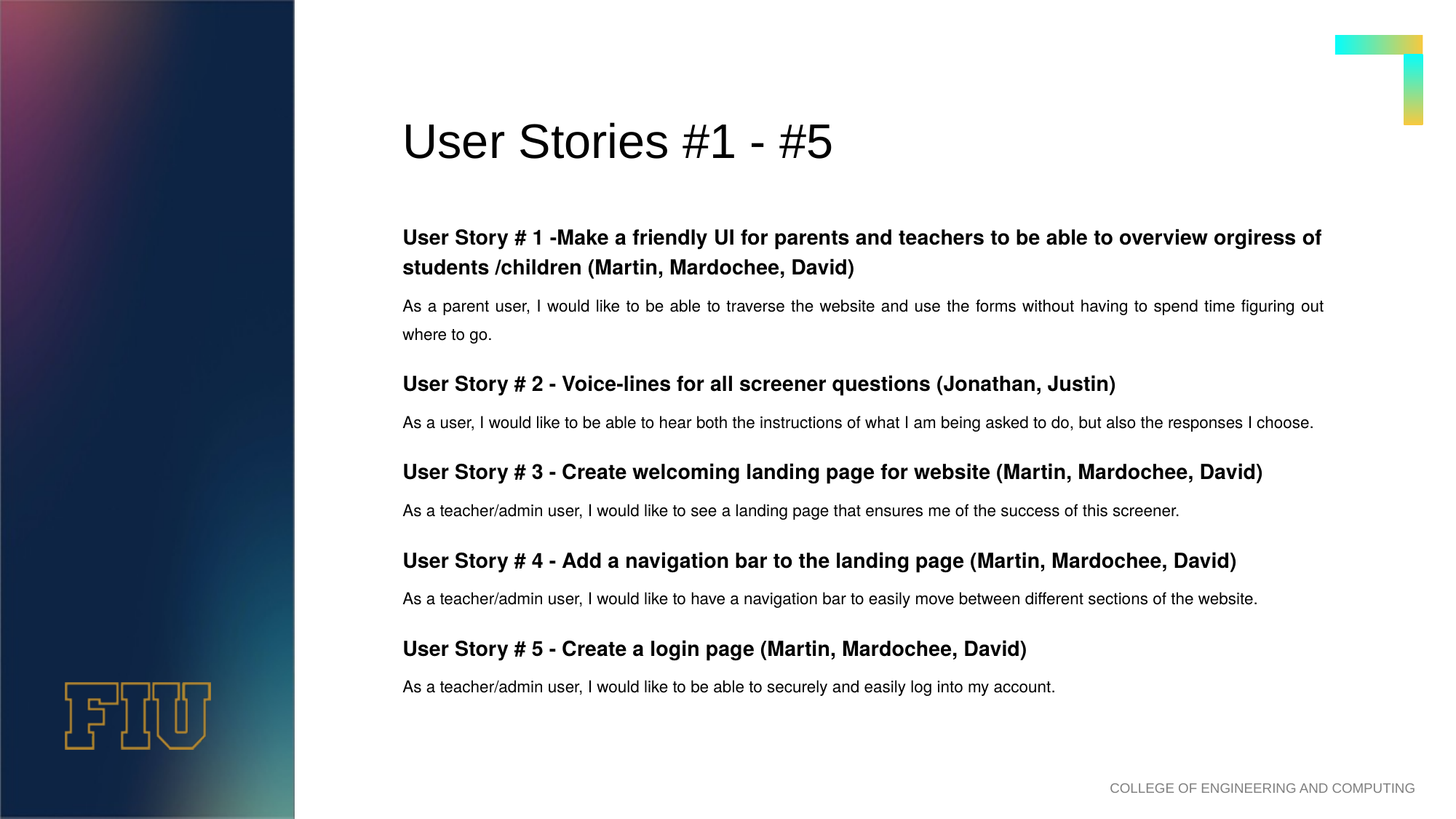

# User Stories #1 - #5
User Story # 1 -Make a friendly UI for parents and teachers to be able to overview orgiress of students /children (Martin, Mardochee, David)
As a parent user, I would like to be able to traverse the website and use the forms without having to spend time figuring out where to go.
User Story # 2 - Voice-lines for all screener questions (Jonathan, Justin)
As a user, I would like to be able to hear both the instructions of what I am being asked to do, but also the responses I choose.
User Story # 3 - Create welcoming landing page for website (Martin, Mardochee, David)
As a teacher/admin user, I would like to see a landing page that ensures me of the success of this screener.
User Story # 4 - Add a navigation bar to the landing page (Martin, Mardochee, David)
As a teacher/admin user, I would like to have a navigation bar to easily move between different sections of the website.
User Story # 5 - Create a login page (Martin, Mardochee, David)
As a teacher/admin user, I would like to be able to securely and easily log into my account.